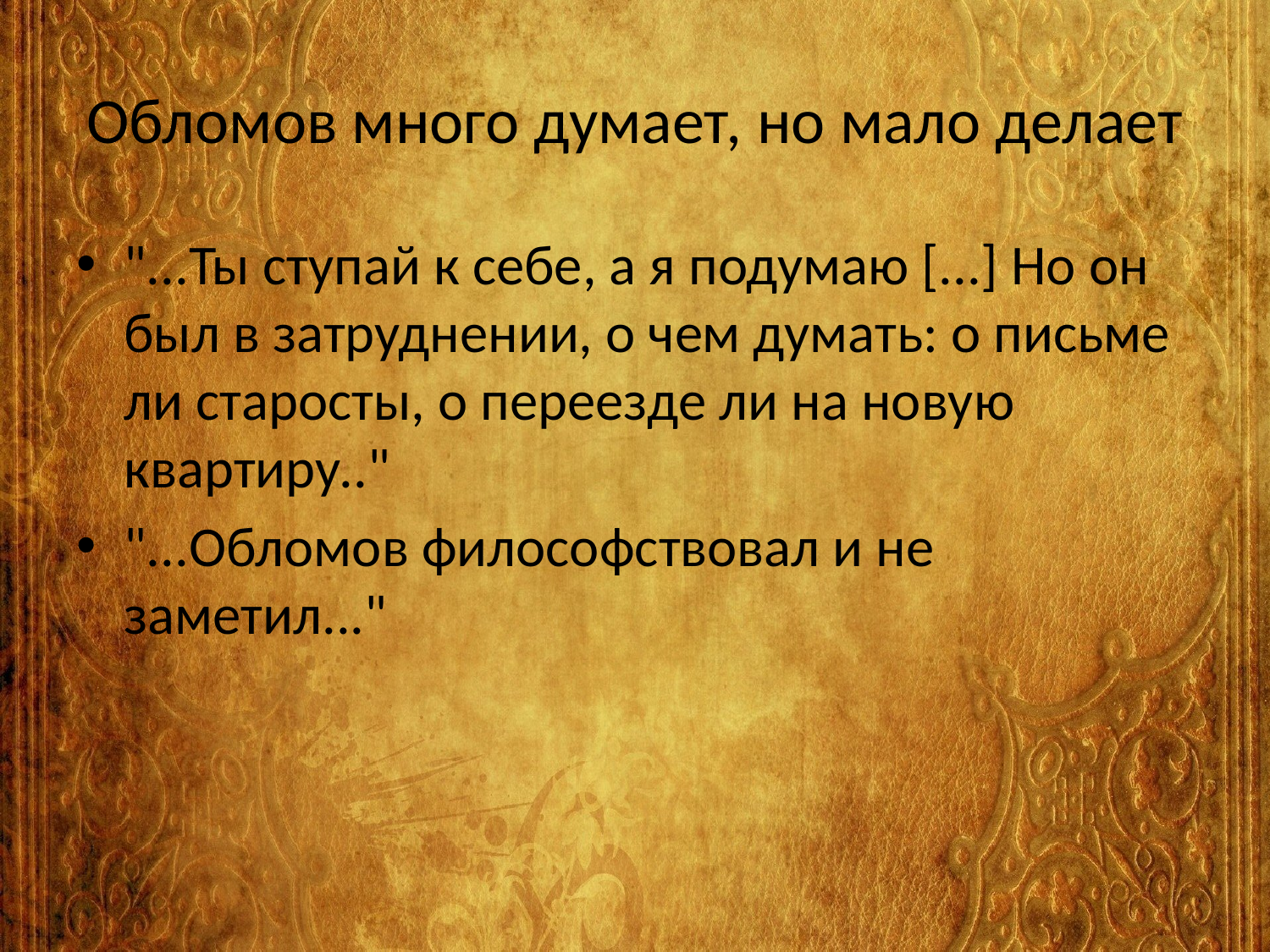

# Обломов много думает, но мало делает
"...Ты ступай к себе, а я подумаю [...] Но он был в затруднении, о чем думать: о письме ли старосты, о переезде ли на новую квартиру.."
"...Обломов философствовал и не заметил..."